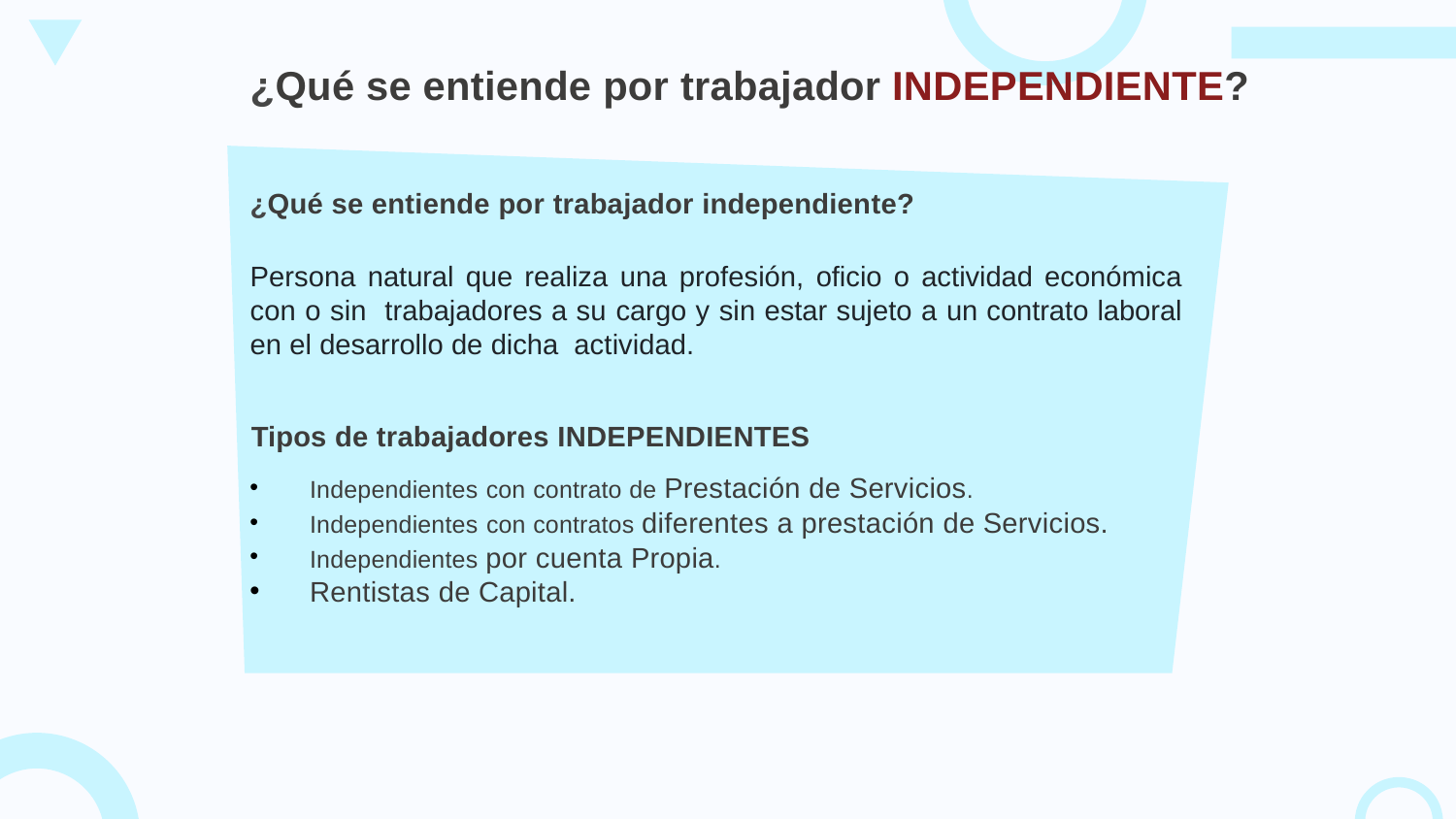

¿Qué se entiende por trabajador INDEPENDIENTE?
¿Qué se entiende por trabajador independiente?

Persona natural que realiza una profesión, oficio o actividad económica con o sin  trabajadores a su cargo y sin estar sujeto a un contrato laboral en el desarrollo de dicha  actividad.

Tipos de trabajadores INDEPENDIENTES
Independientes con contrato de Prestación de Servicios.
Independientes con contratos diferentes a prestación de Servicios.
Independientes por cuenta Propia.
Rentistas de Capital.